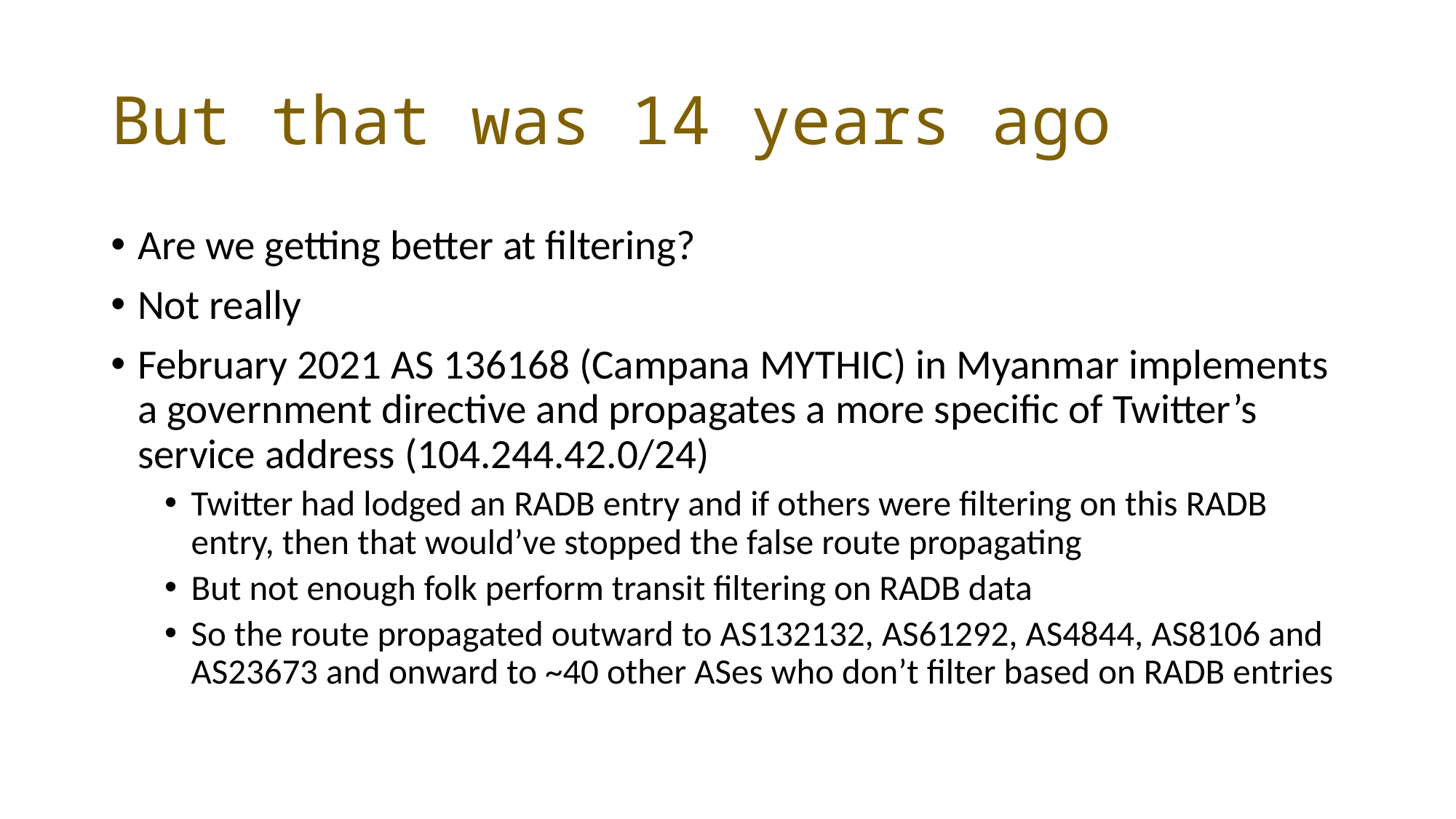

# But that was 14 years ago
Are we getting better at filtering?
Not really
February 2021 AS 136168 (Campana MYTHIC) in Myanmar implements a government directive and propagates a more specific of Twitter’s service address (104.244.42.0/24)
Twitter had lodged an RADB entry and if others were filtering on this RADB entry, then that would’ve stopped the false route propagating
But not enough folk perform transit filtering on RADB data
So the route propagated outward to AS132132, AS61292, AS4844, AS8106 and AS23673 and onward to ~40 other ASes who don’t filter based on RADB entries